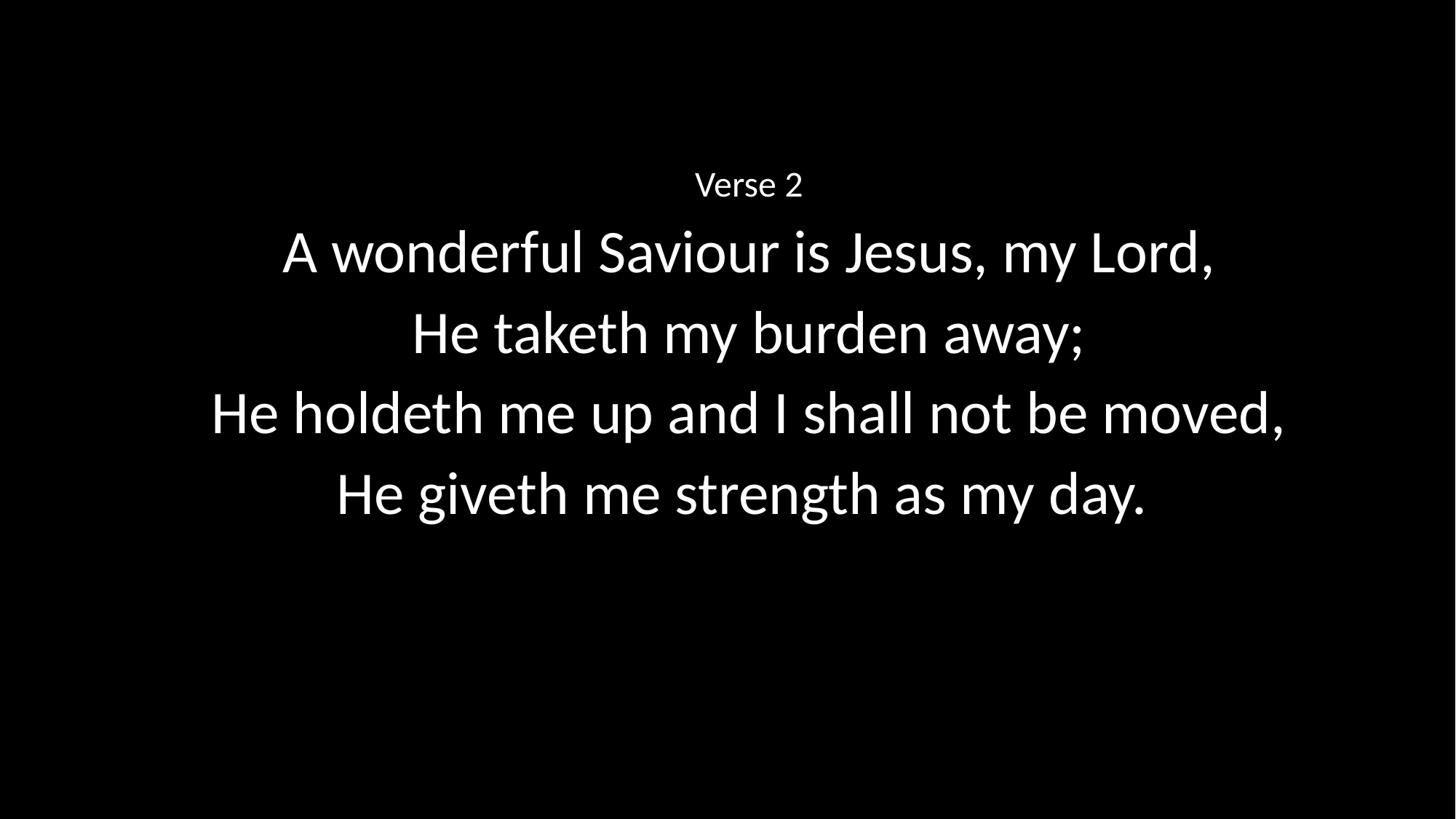

Verse 2
A wonderful Saviour is Jesus, my Lord,
He taketh my burden away;
He holdeth me up and I shall not be moved,
He giveth me strength as my day.